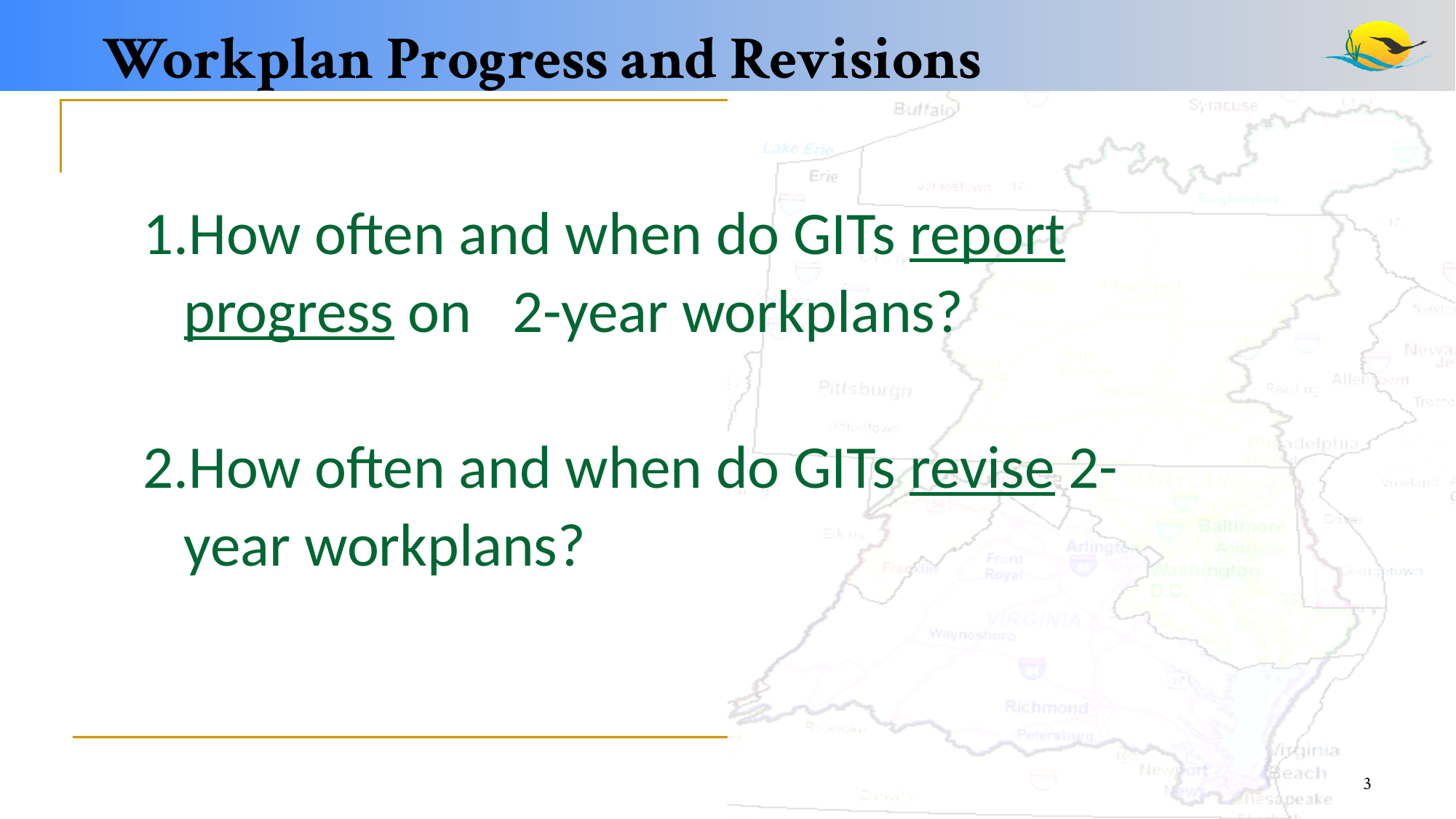

Workplan Progress and Revisions
How often and when do GITs report progress on   2-year workplans?

How often and when do GITs revise 2-year workplans?

3